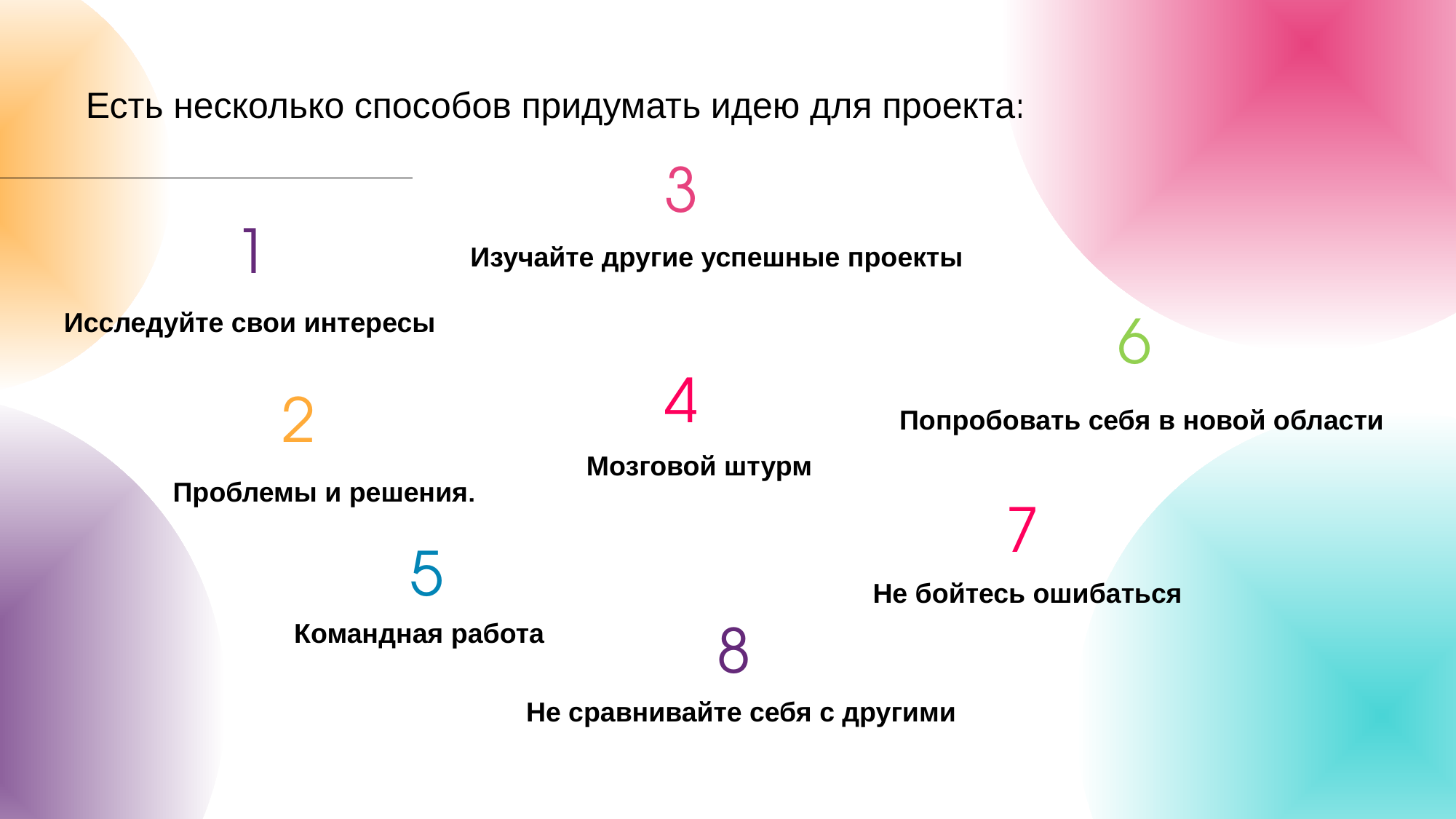

Есть несколько способов придумать идею для проекта:
3
1
Изучайте другие успешные проекты
Исследуйте свои интересы
6
4
2

Попробовать себя в новой области

Мозговой штурм
Проблемы и решения.
7
5
Не бойтесь ошибаться
8
Командная работа
Не сравнивайте себя с другими